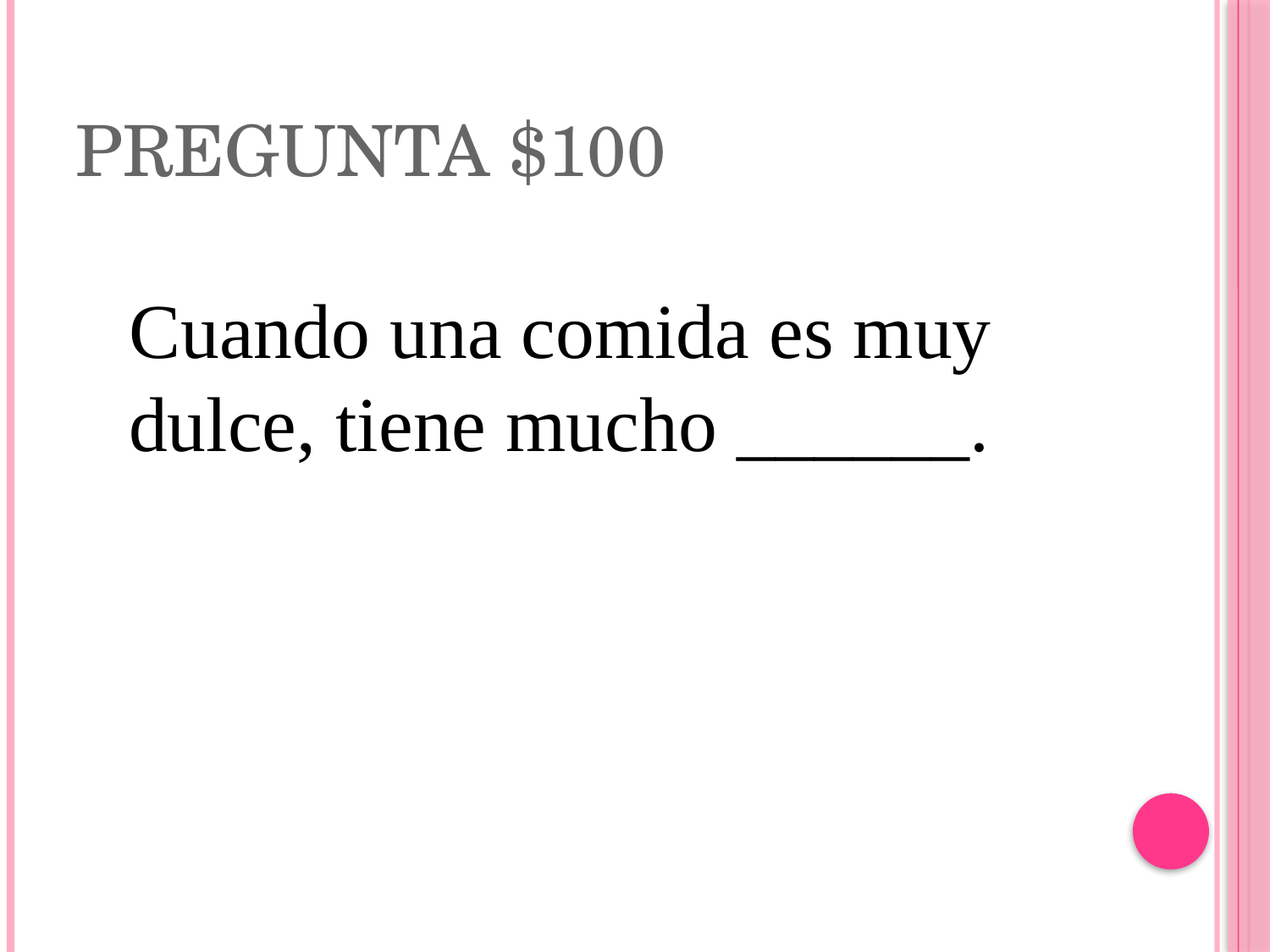

# Pregunta $100
Cuando una comida es muy dulce, tiene mucho ______.